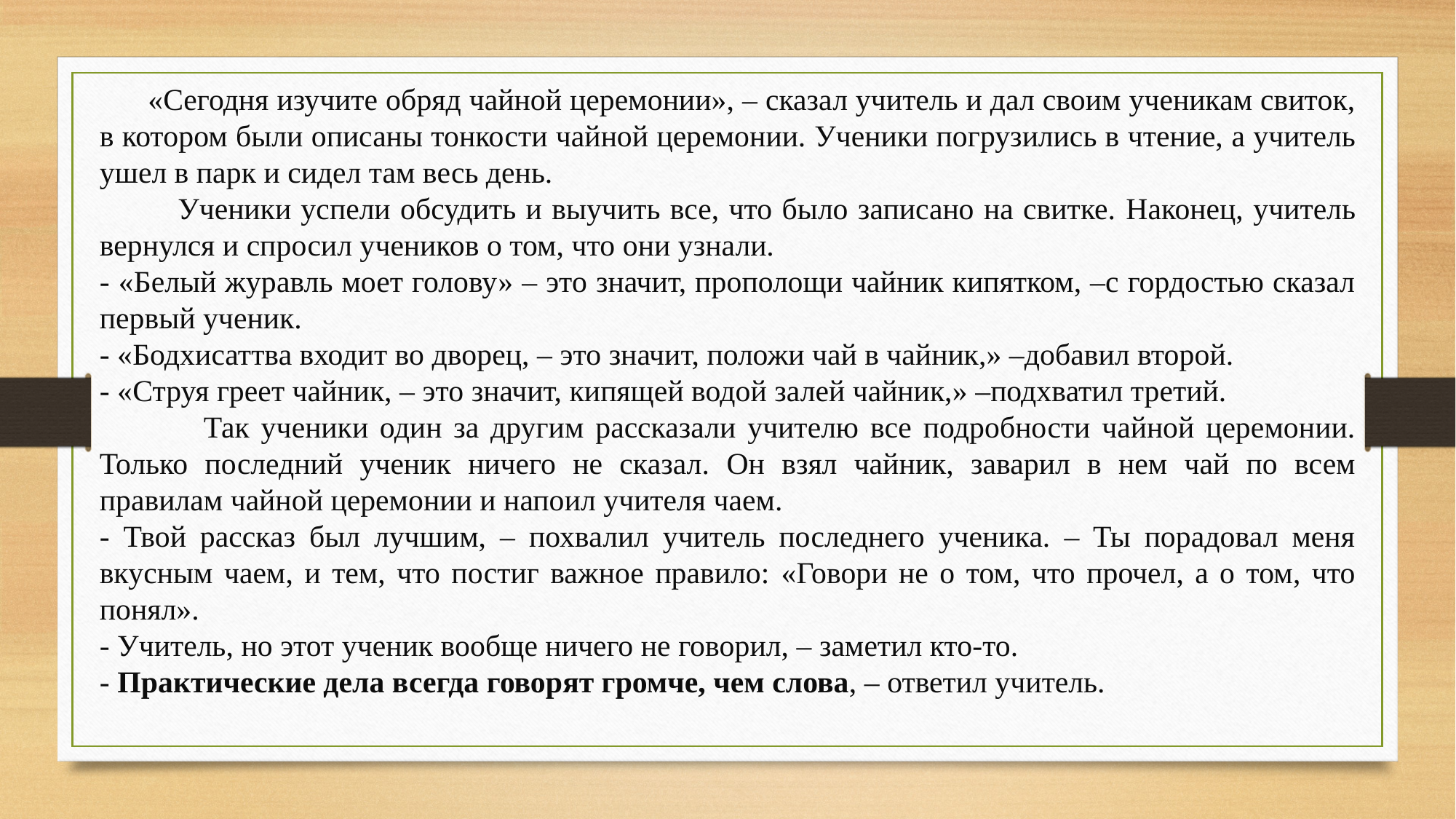

«Сегодня изучите обряд чайной церемонии», – сказал учитель и дал своим ученикам свиток, в котором были описаны тонкости чайной церемонии. Ученики погрузились в чтение, а учитель ушел в парк и сидел там весь день.
        Ученики успели обсудить и выучить все, что было записано на свитке. Наконец, учитель вернулся и спросил учеников о том, что они узнали.
- «Белый журавль моет голову» – это значит, прополощи чайник кипятком, –с гордостью сказал первый ученик.
- «Бодхисаттва входит во дворец, – это значит, положи чай в чайник,» –добавил второй.
- «Струя греет чайник, – это значит, кипящей водой залей чайник,» –подхватил третий.
         Так ученики один за другим рассказали учителю все подробности чайной церемонии. Только последний ученик ничего не сказал. Он взял чайник, заварил в нем чай по всем правилам чайной церемонии и напоил учителя чаем.
- Твой рассказ был лучшим, – похвалил учитель последнего ученика. – Ты порадовал меня вкусным чаем, и тем, что постиг важное правило: «Говори не о том, что прочел, а о том, что понял».
- Учитель, но этот ученик вообще ничего не говорил, – заметил кто-то.
- Практические дела всегда говорят громче, чем слова, – ответил учитель.